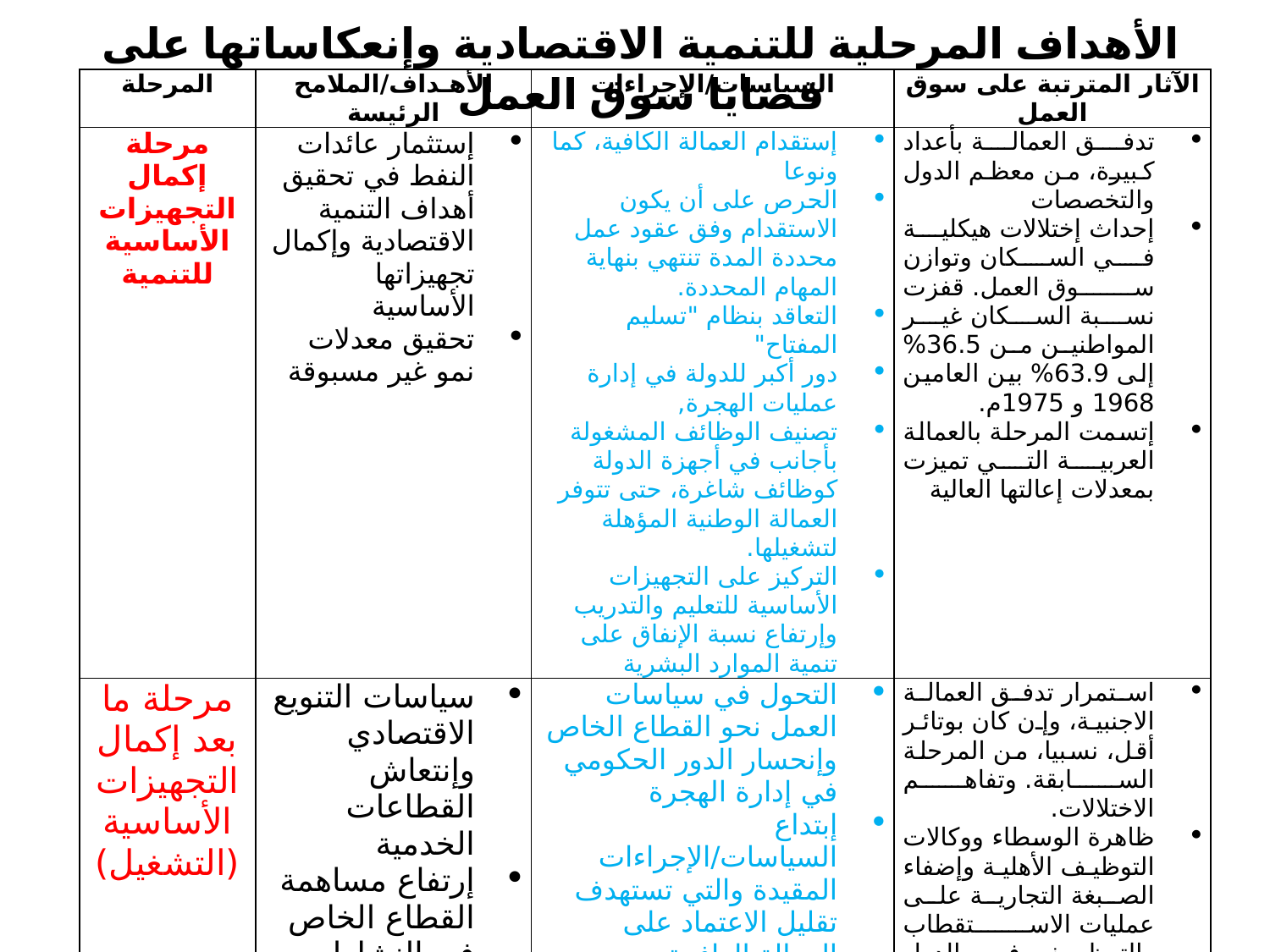

# الأهداف المرحلية للتنمية الاقتصادية وإنعكاساتها على قضايا سوق العمل
| المرحلة | الأهـداف/الملامح الرئيسة | السياسات/الإجراءات | الآثار المترتبة على سوق العمل |
| --- | --- | --- | --- |
| مرحلة إكمال التجهيزات الأساسية للتنمية | إستثمار عائدات النفط في تحقيق أهداف التنمية الاقتصادية وإكمال تجهيزاتها الأساسية تحقيق معدلات نمو غير مسبوقة | إستقدام العمالة الكافية، كما ونوعا الحرص على أن يكون الاستقدام وفق عقود عمل محددة المدة تنتهي بنهاية المهام المحددة. التعاقد بنظام "تسليم المفتاح" دور أكبر للدولة في إدارة عمليات الهجرة, تصنيف الوظائف المشغولة بأجانب في أجهزة الدولة كوظائف شاغرة، حتى تتوفر العمالة الوطنية المؤهلة لتشغيلها. التركيز على التجهيزات الأساسية للتعليم والتدريب وإرتفاع نسبة الإنفاق على تنمية الموارد البشرية | تدفق العمالة بأعداد كبيرة، من معظم الدول والتخصصات إحداث إختلالات هيكلية في السكان وتوازن سوق العمل. قفزت نسبة السكان غير المواطنين من 36.5% إلى 63.9% بين العامين 1968 و 1975م. إتسمت المرحلة بالعمالة العربية التي تميزت بمعدلات إعالتها العالية |
| مرحلة ما بعد إكمال التجهيزات الأساسية (التشغيل) | سياسات التنويع الاقتصادي وإنتعاش القطاعات الخدمية إرتفاع مساهمة القطاع الخاص في النشاط الاقتصادي | التحول في سياسات العمل نحو القطاع الخاص وإنحسار الدور الحكومي في إدارة الهجرة إبتداع السياسات/الإجراءات المقيدة والتي تستهدف تقليل الاعتماد على العمالة الوافدة سياسات التوطين وتشجيع القطاع الخاص على توظيف العمالة الوطنية | استمرار تدفق العمالة الاجنبية، وإن كان بوتائر أقل، نسبيا، من المرحلة السابقة. وتفاهم الاختلالات. ظاهرة الوسطاء ووكالات التوظيف الأهلية وإضفاء الصبغة التجارية على عمليات الاستقطاب والتوظيف، في الدول المرسلة والمستقبلة على حد سواء. برزت ظاهرة العمالة غير النظامية والمخالفة لنظم الإقامة في الدول المستقبلة. |